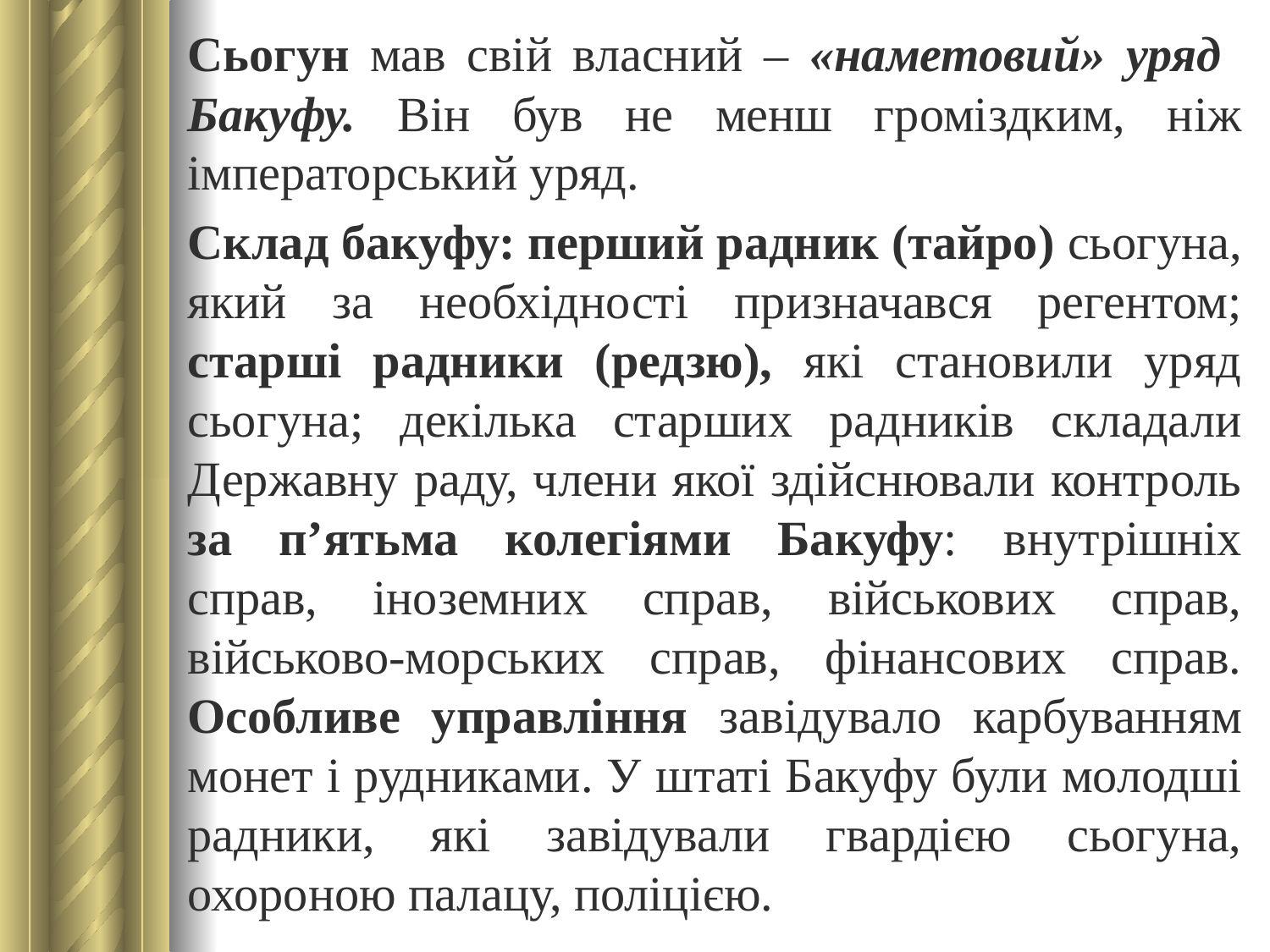

Cьогун мав свій власний – «наметовий» уряд  Бакуфу. Він був не менш громіздким, ніж імператорський уряд.
Склад бакуфу: перший радник (тайро) сьогуна, який за необхідності призначався регентом; старші радники (редзю), які становили уряд сьогуна; декілька старших радників складали Державну раду, члени якої здійснювали контроль за п’ятьма колегіями Бакуфу: внутрішніх справ, іноземних справ, військових справ, військово-морських справ, фінансових справ. Особливе управління завідувало карбуванням монет і рудниками. У штаті Бакуфу були молодші радники, які завідували гвардією сьогуна, охороною палацу, поліцією.